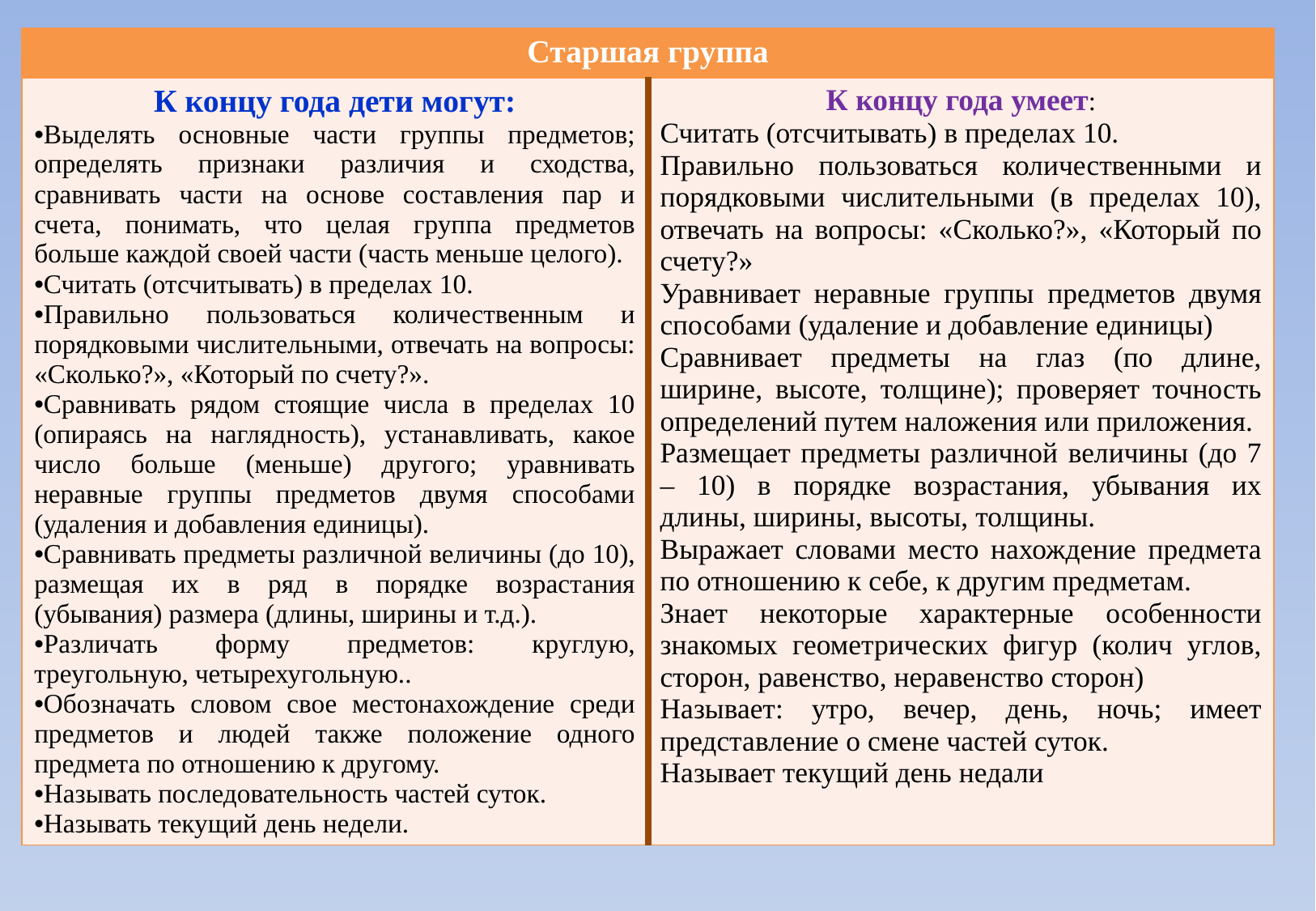

| Старшая группа |  |
| --- | --- |
| К концу года дети могут: Выделять основные части группы предметов; определять признаки различия и сходства, сравнивать части на основе составления пар и счета, понимать, что целая группа предметов больше каждой своей части (часть меньше целого). Считать (отсчитывать) в пределах 10. Правильно пользоваться количественным и порядковыми числительными, отвечать на вопросы: «Сколько?», «Который по счету?». Сравнивать рядом стоящие числа в пределах 10 (опираясь на наглядность), устанавливать, какое число больше (меньше) другого; уравнивать неравные группы предметов двумя способами (удаления и добавления единицы). Сравнивать предметы различной величины (до 10), размещая их в ряд в порядке возрастания (убывания) размера (длины, ширины и т.д.). Различать форму предметов: круглую, треугольную, четырехугольную.. Обозначать словом свое местонахождение среди предметов и людей также положение одного предмета по отношению к другому. Называть последовательность частей суток. Называть текущий день недели. | К концу года умеет: Считать (отсчитывать) в пределах 10. Правильно пользоваться количественными и порядковыми числительными (в пределах 10), отвечать на вопросы: «Сколько?», «Который по счету?» Уравнивает неравные группы предметов двумя способами (удаление и добавление единицы) Сравнивает предметы на глаз (по длине, ширине, высоте, толщине); проверяет точность определений путем наложения или приложения. Размещает предметы различной величины (до 7 – 10) в порядке возрастания, убывания их длины, ширины, высоты, толщины. Выражает словами место нахождение предмета по отношению к себе, к другим предметам. Знает некоторые характерные особенности знакомых геометрических фигур (колич углов, сторон, равенство, неравенство сторон) Называет: утро, вечер, день, ночь; имеет представление о смене частей суток. Называет текущий день недали |